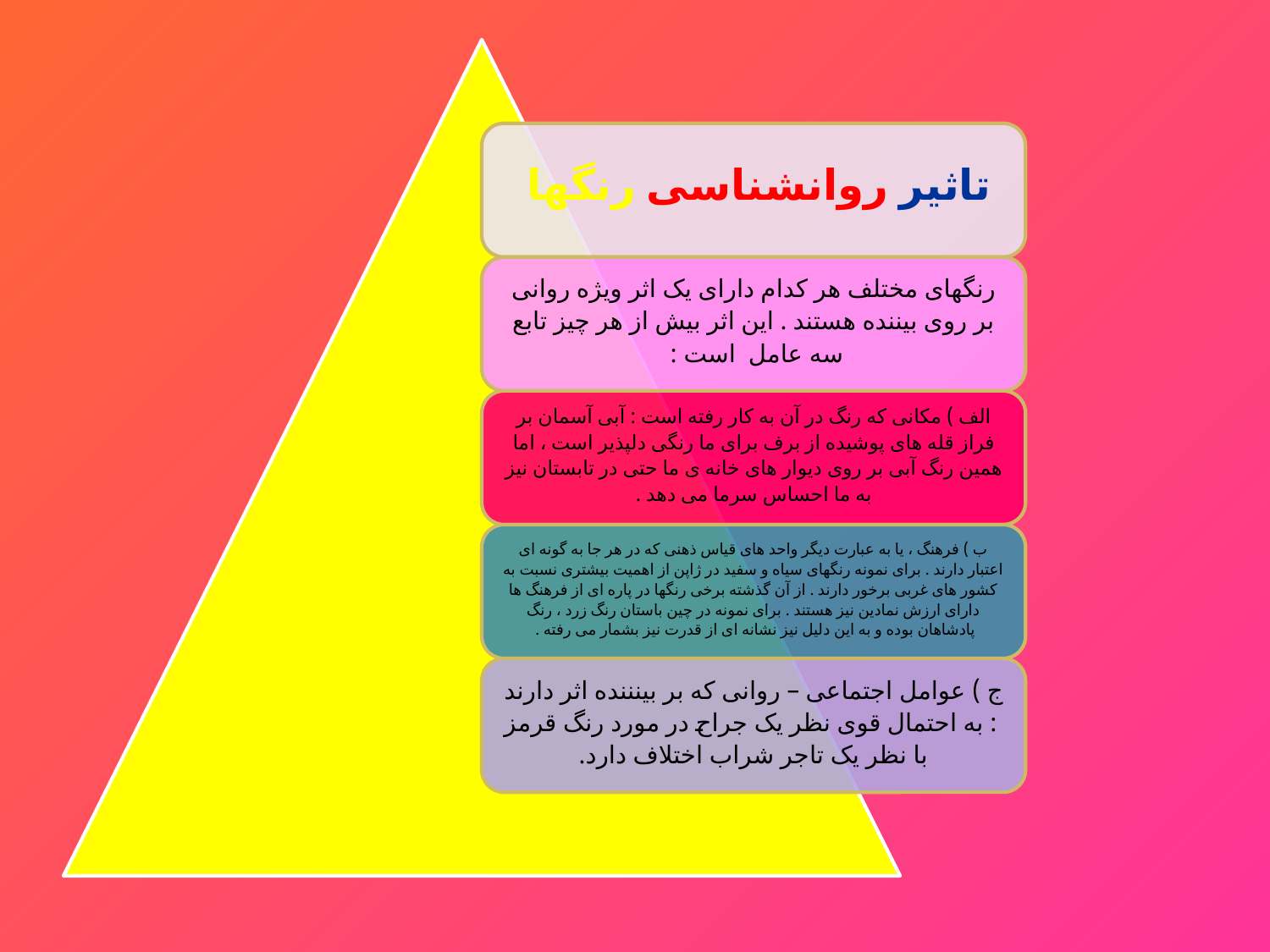

#
تاثیر روانشناسی رنگها
رنگهای مختلف هر کدام دارای یک اثر ویژه روانی بر روی بیننده هستند . این اثر بیش از هر چیز تابع سه عامل  است :
الف ) مکانی که رنگ در آن به کار رفته است : آبی آسمان بر فراز قله های پوشیده از برف برای ما رنگی دلپذیر است ، اما همین رنگ آبی بر روی دیوار های خانه ی ما حتی در تابستان نیز به ما احساس سرما می دهد .
ب ) فرهنگ ، یا به عبارت دیگر واحد های قیاس ذهنی که در هر جا به گونه ای اعتبار دارند . برای نمونه رنگهای سیاه و سفید در ژاپن از اهمیت بیشتری نسبت به کشور های غربی برخور دارند . از آن گذشته برخی رنگها در پاره ای از فرهنگ ها دارای ارزش نمادین نیز هستند . برای نمونه در چین باستان رنگ زرد ، رنگ پادشاهان بوده و به این دلیل نیز نشانه ای از قدرت نیز بشمار می رفته .